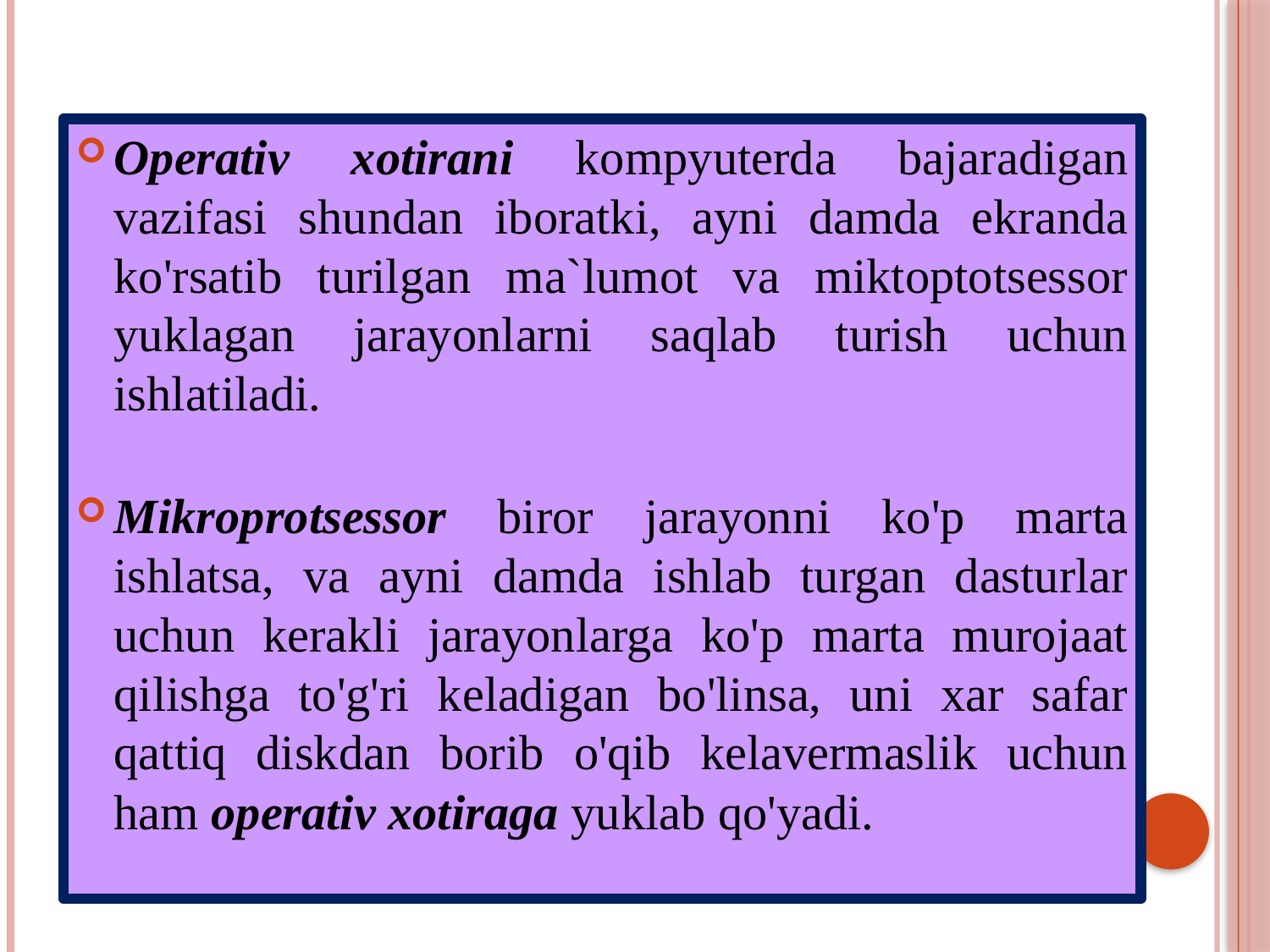

Operativ xotirani kompyuterda bajaradigan vazifasi shundan iboratki, ayni damda ekranda ko'rsatib turilgan ma`lumot va miktoptotsessor yuklagan jarayonlarni saqlab turish uchun ishlatiladi.

Mikroprotsessor biror jarayonni ko'p marta ishlatsa, va ayni damda ishlab turgan dasturlar uchun kerakli jarayonlarga ko'p marta murojaat qilishga to'g'ri keladigan bo'linsa, uni xar safar qattiq diskdan borib o'qib kelavermaslik uchun ham operativ xotiraga yuklab qo'yadi.